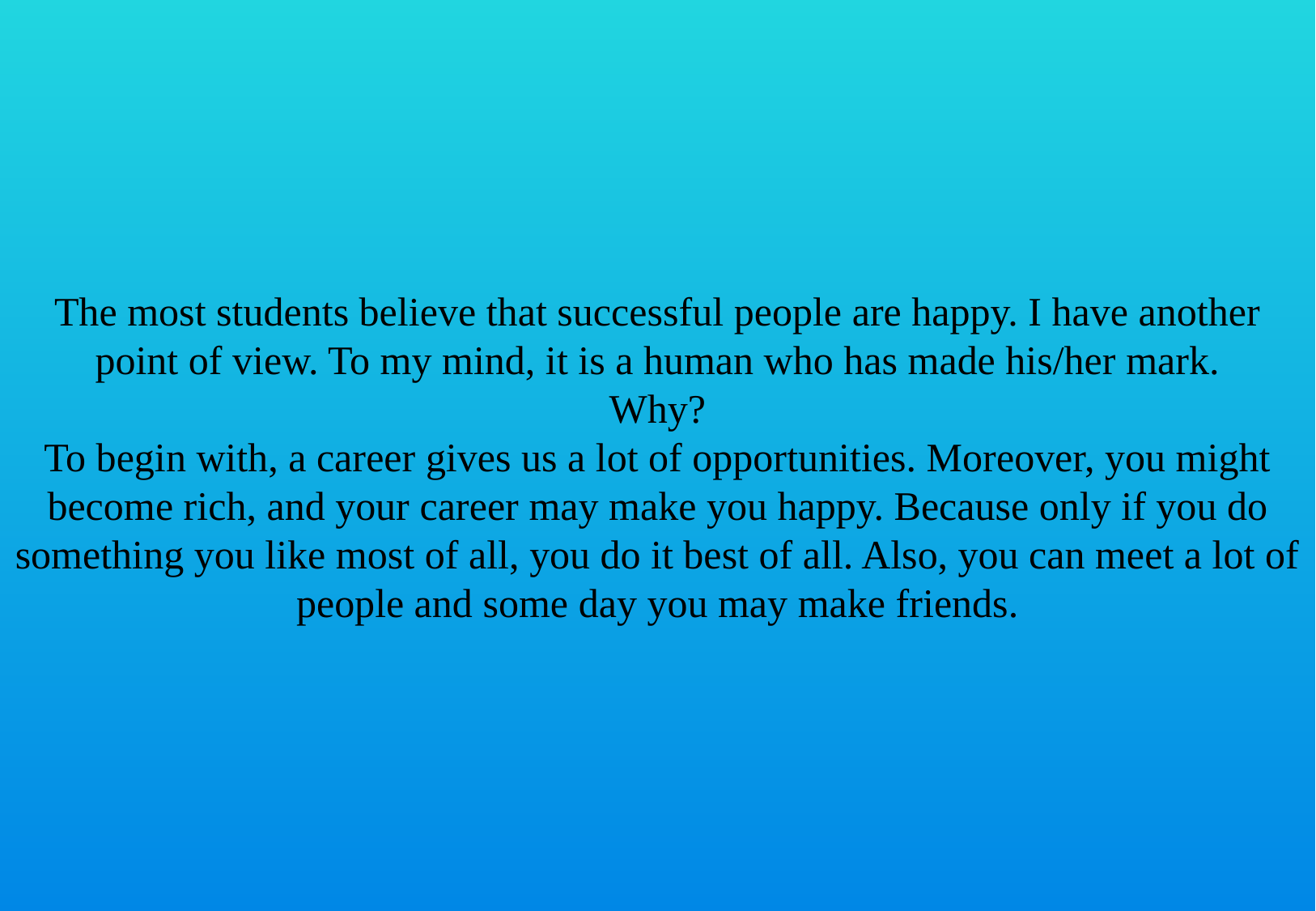

# The most students believe that successful people are happy. I have another point of view. To my mind, it is a human who has made his/her mark. Why? To begin with, a career gives us a lot of opportunities. Moreover, you might become rich, and your career may make you happy. Because only if you do something you like most of all, you do it best of all. Also, you can meet a lot of people and some day you may make friends.